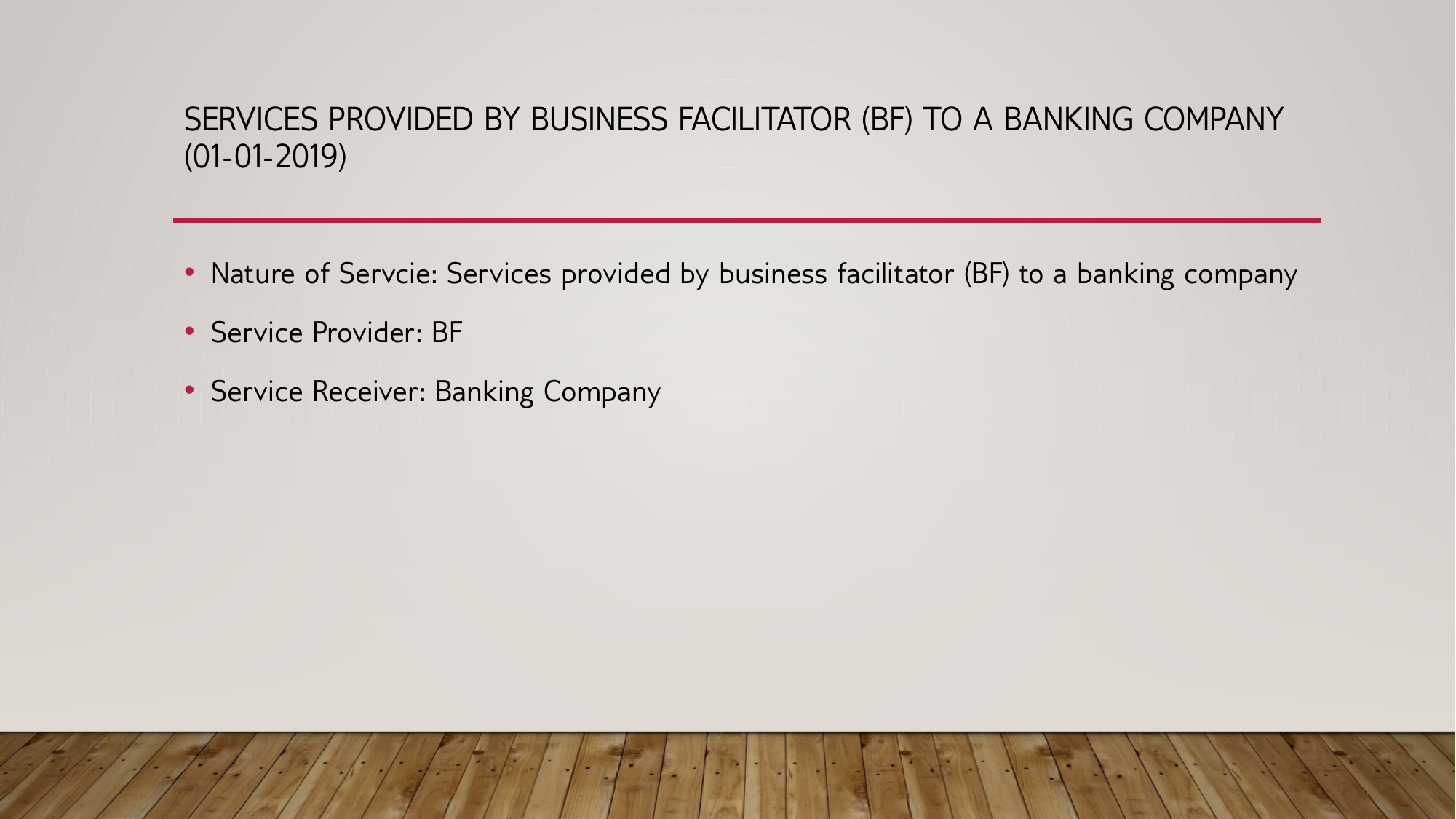

# Services provided by business facilitator (BF) to a banking company (01-01-2019)
Nature of Servcie: Services provided by business facilitator (BF) to a banking company
Service Provider: BF
Service Receiver: Banking Company